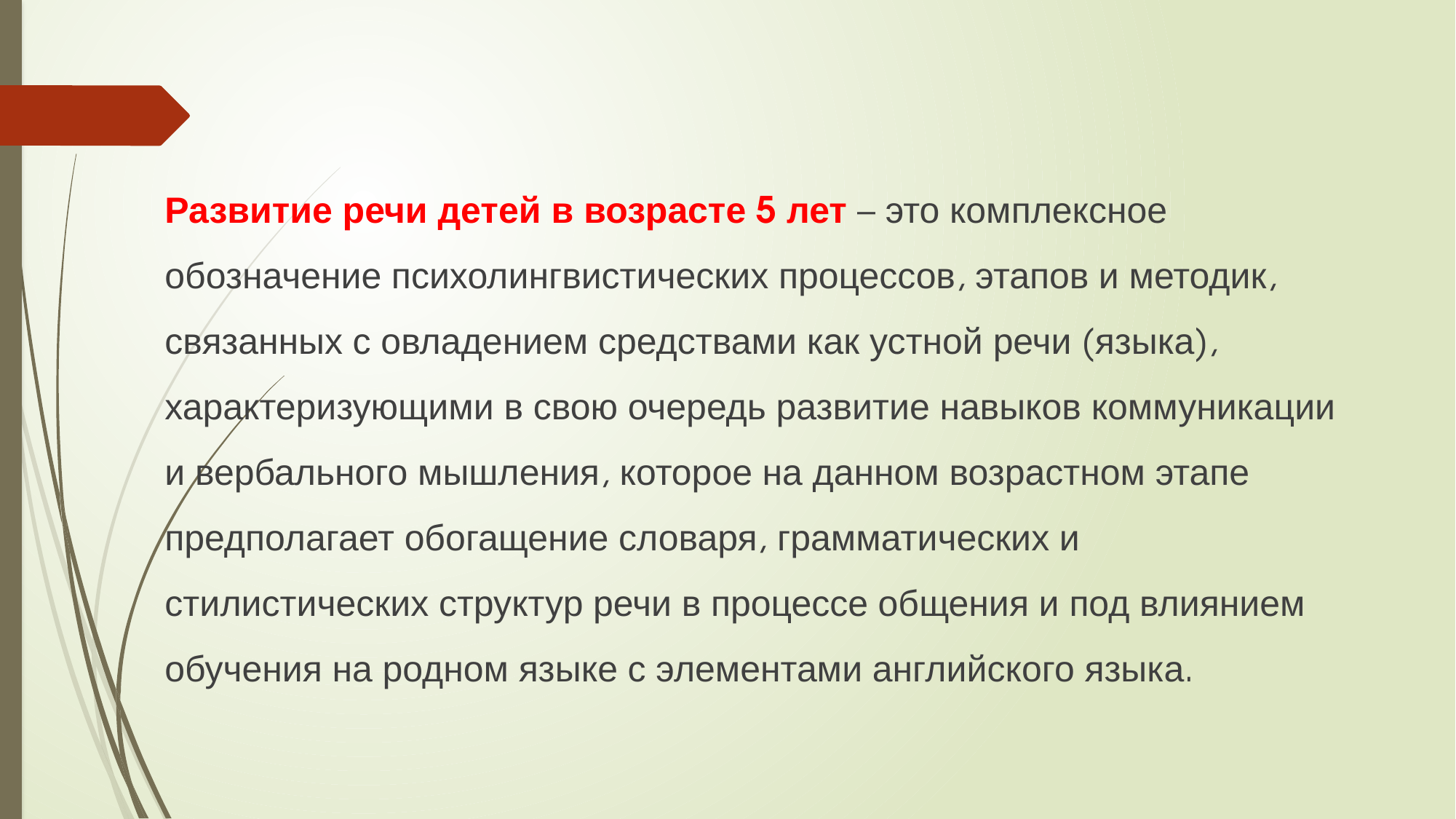

Развитие речи детей в возрасте 5 лет – это комплексное обозначение психолингвистических процессов, этапов и методик, связанных с овладением средствами как устной речи (языка), характеризующими в свою очередь развитие навыков коммуникации и вербального мышления, которое на данном возрастном этапе предполагает обогащение словаря, грамматических и стилистических структур речи в процессе общения и под влиянием обучения на родном языке с элементами английского языка.